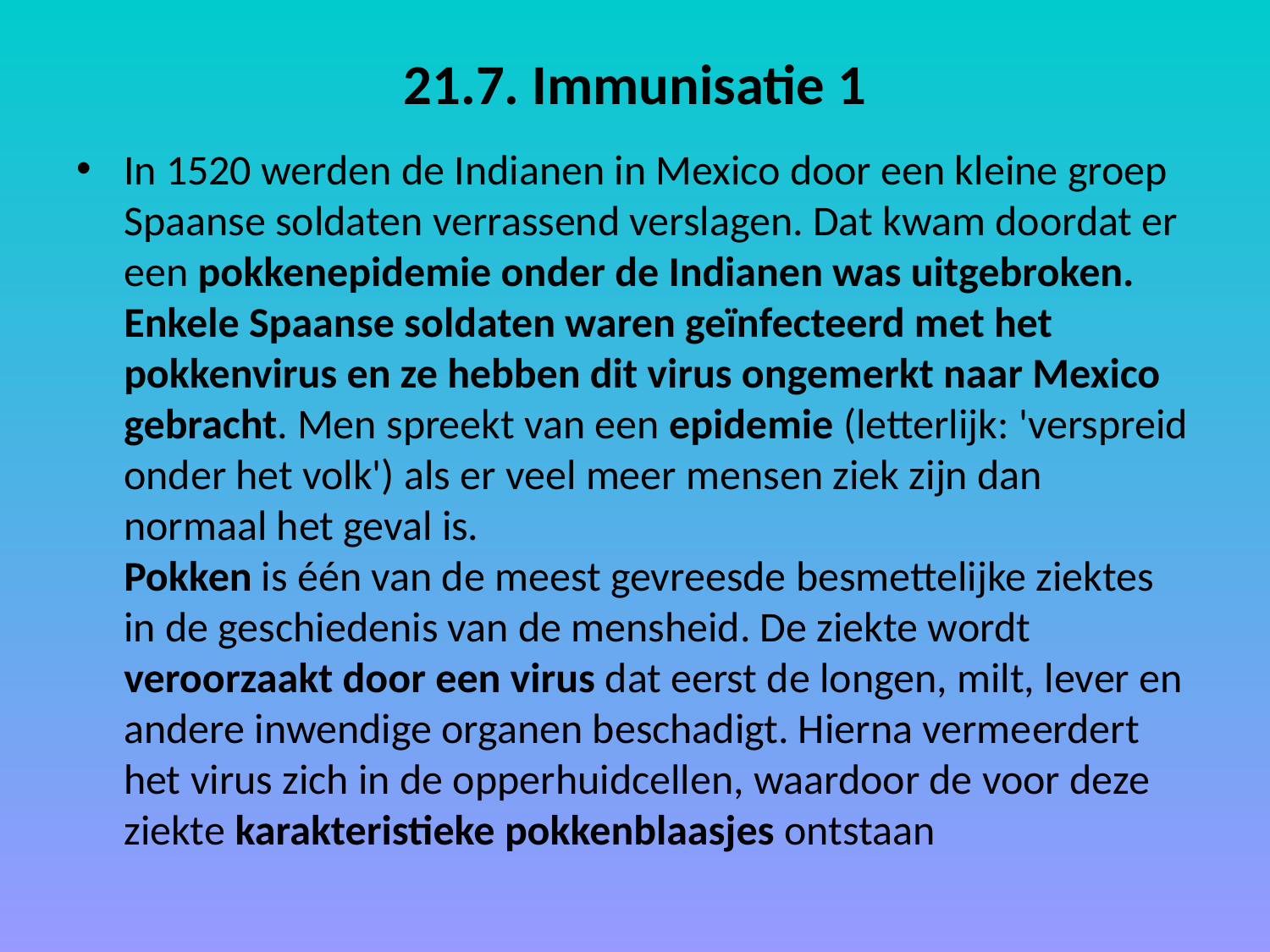

# 21.7. Immunisatie 1
In 1520 werden de Indianen in Mexico door een kleine groep Spaanse soldaten verrassend verslagen. Dat kwam doordat er een pokkenepidemie onder de Indianen was uitgebroken. Enkele Spaanse soldaten waren geïnfecteerd met het pokkenvirus en ze hebben dit virus ongemerkt naar Mexico gebracht. Men spreekt van een epidemie (letterlijk: 'verspreid onder het volk') als er veel meer mensen ziek zijn dan normaal het geval is.
Pokken is één van de meest gevreesde besmettelijke ziektes in de geschiedenis van de mensheid. De ziekte wordt veroorzaakt door een virus dat eerst de longen, milt, lever en andere inwendige organen beschadigt. Hierna vermeerdert het virus zich in de opperhuidcellen, waardoor de voor deze ziekte karakteristieke pokkenblaasjes ontstaan